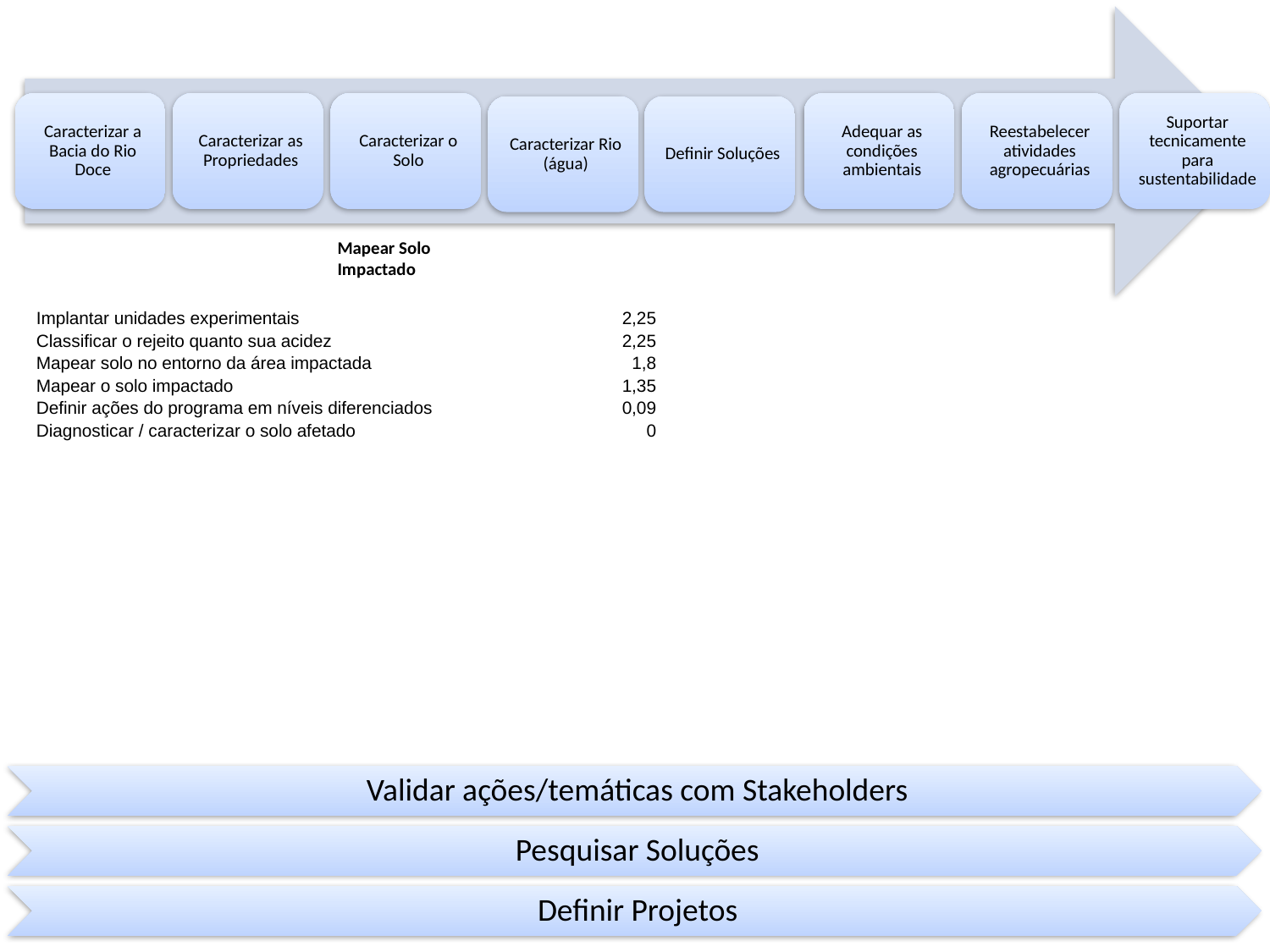

Caracterizar a Bacia do Rio Doce
Caracterizar as Propriedades
Caracterizar o Solo
Definir Soluções
Caracterizar Rio (água)
Adequar as condições ambientais
Reestabelecer atividades agropecuárias
Suportar tecnicamente para sustentabilidade
Mapear Solo Impactado
| Implantar unidades experimentais | 2,25 |
| --- | --- |
| Classificar o rejeito quanto sua acidez | 2,25 |
| Mapear solo no entorno da área impactada | 1,8 |
| Mapear o solo impactado | 1,35 |
| Definir ações do programa em níveis diferenciados | 0,09 |
| Diagnosticar / caracterizar o solo afetado | 0 |
Validar ações/temáticas com Stakeholders
Pesquisar Soluções
Definir Projetos